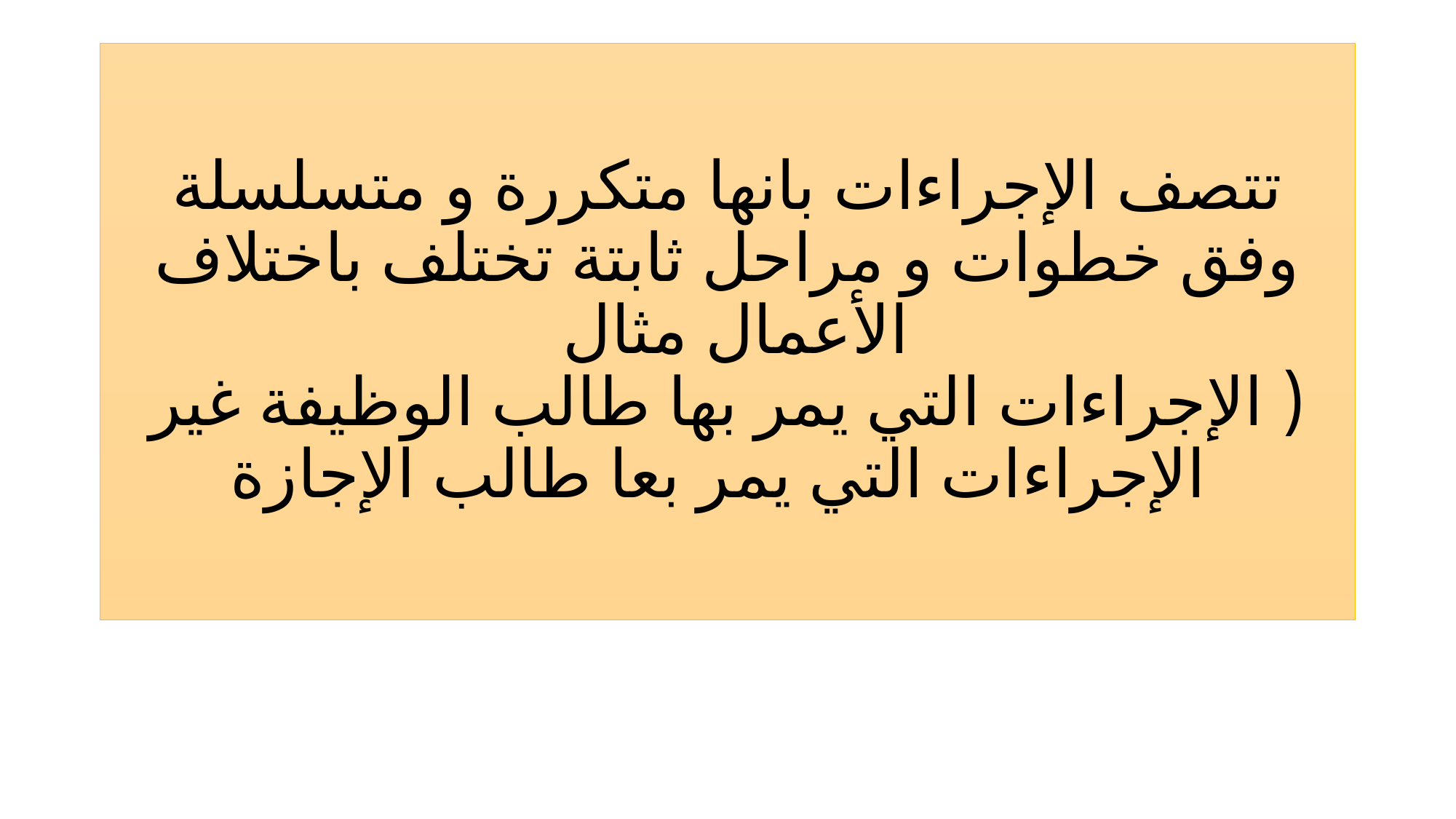

# تتصف الإجراءات بانها متكررة و متسلسلة وفق خطوات و مراحل ثابتة تختلف باختلاف الأعمال مثال ( الإجراءات التي يمر بها طالب الوظيفة غير الإجراءات التي يمر بعا طالب الإجازة